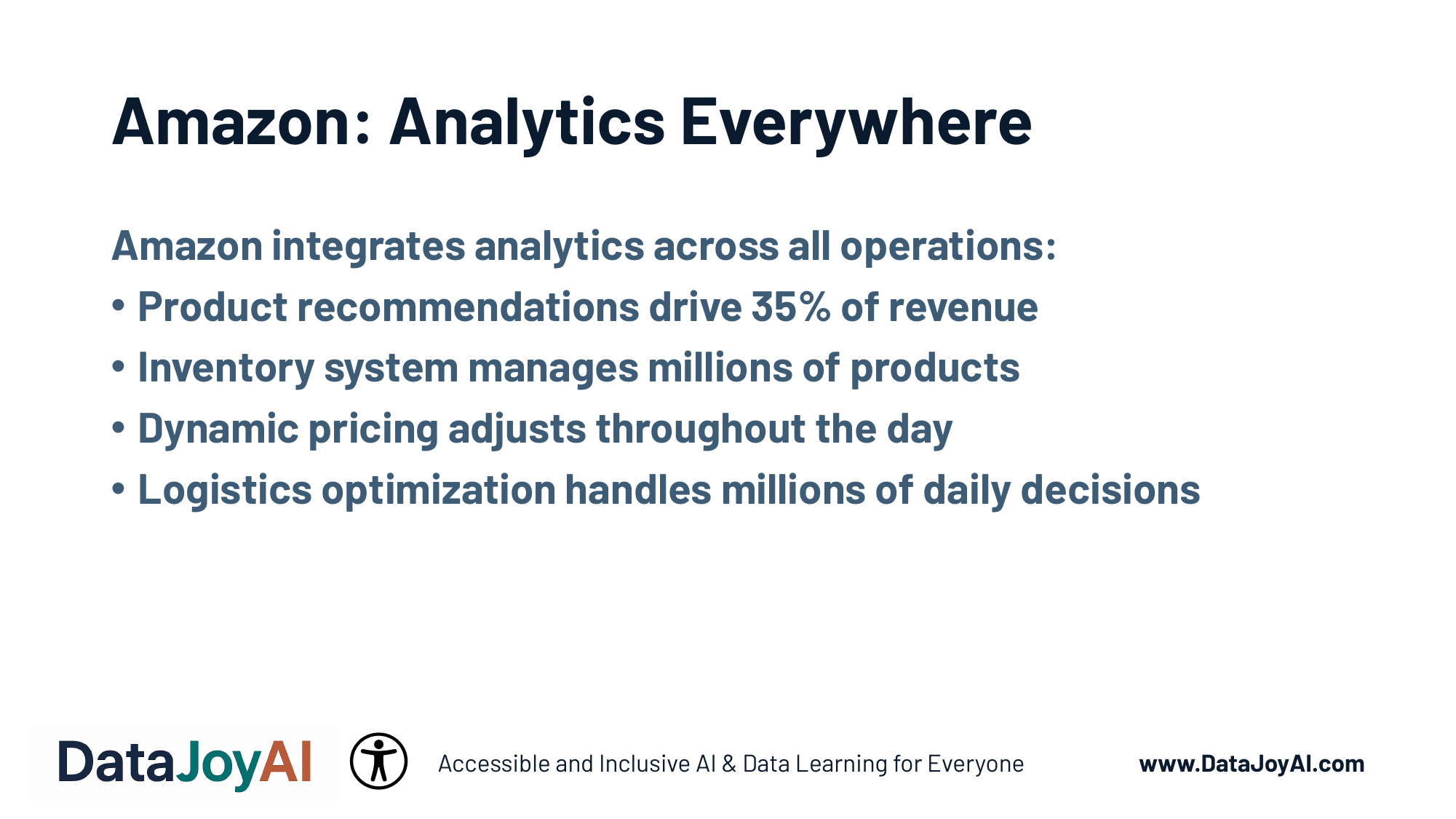

# Amazon: Analytics Everywhere
Amazon integrates analytics across all operations:
Product recommendations drive 35% of revenue
Inventory system manages millions of products
Dynamic pricing adjusts throughout the day
Logistics optimization handles millions of daily decisions